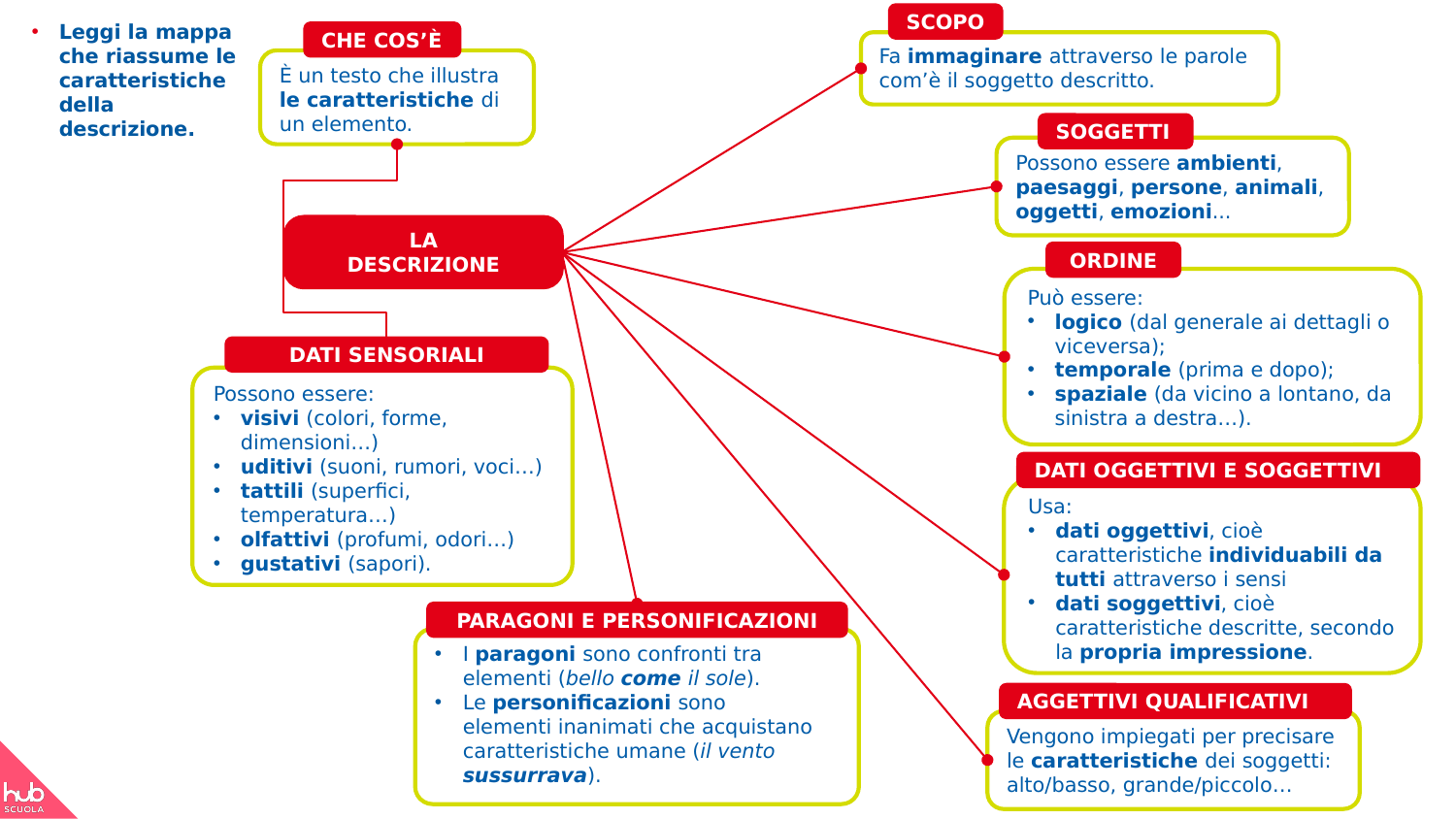

SCOPO
Fa immaginare attraverso le parole
com’è il soggetto descritto.
Leggi la mappa che riassume le caratteristiche della descrizione.
CHE COS’È
È un testo che illustra
le caratteristiche di
un elemento.
SOGGETTI
Possono essere ambienti,
paesaggi, persone, animali,
oggetti, emozioni...
LA
DESCRIZIONE
ORDINE
Può essere:
logico (dal generale ai dettagli o viceversa);
temporale (prima e dopo);
spaziale (da vicino a lontano, da sinistra a destra…).
DATI SENSORIALI
Possono essere:
visivi (colori, forme, dimensioni…)
uditivi (suoni, rumori, voci…)
tattili (superfici, temperatura…)
olfattivi (profumi, odori…)
gustativi (sapori).
DATI OGGETTIVI E SOGGETTIVI
Usa:
dati oggettivi, cioè caratteristiche individuabili da tutti attraverso i sensi
dati soggettivi, cioè caratteristiche descritte, secondo la propria impressione.
PARAGONI E PERSONIFICAZIONI
I paragoni sono confronti tra
elementi (bello come il sole).
Le personificazioni sono
elementi inanimati che acquistano
caratteristiche umane (il vento
sussurrava).
AGGETTIVI QUALIFICATIVI
Vengono impiegati per precisare
le caratteristiche dei soggetti:
alto/basso, grande/piccolo…